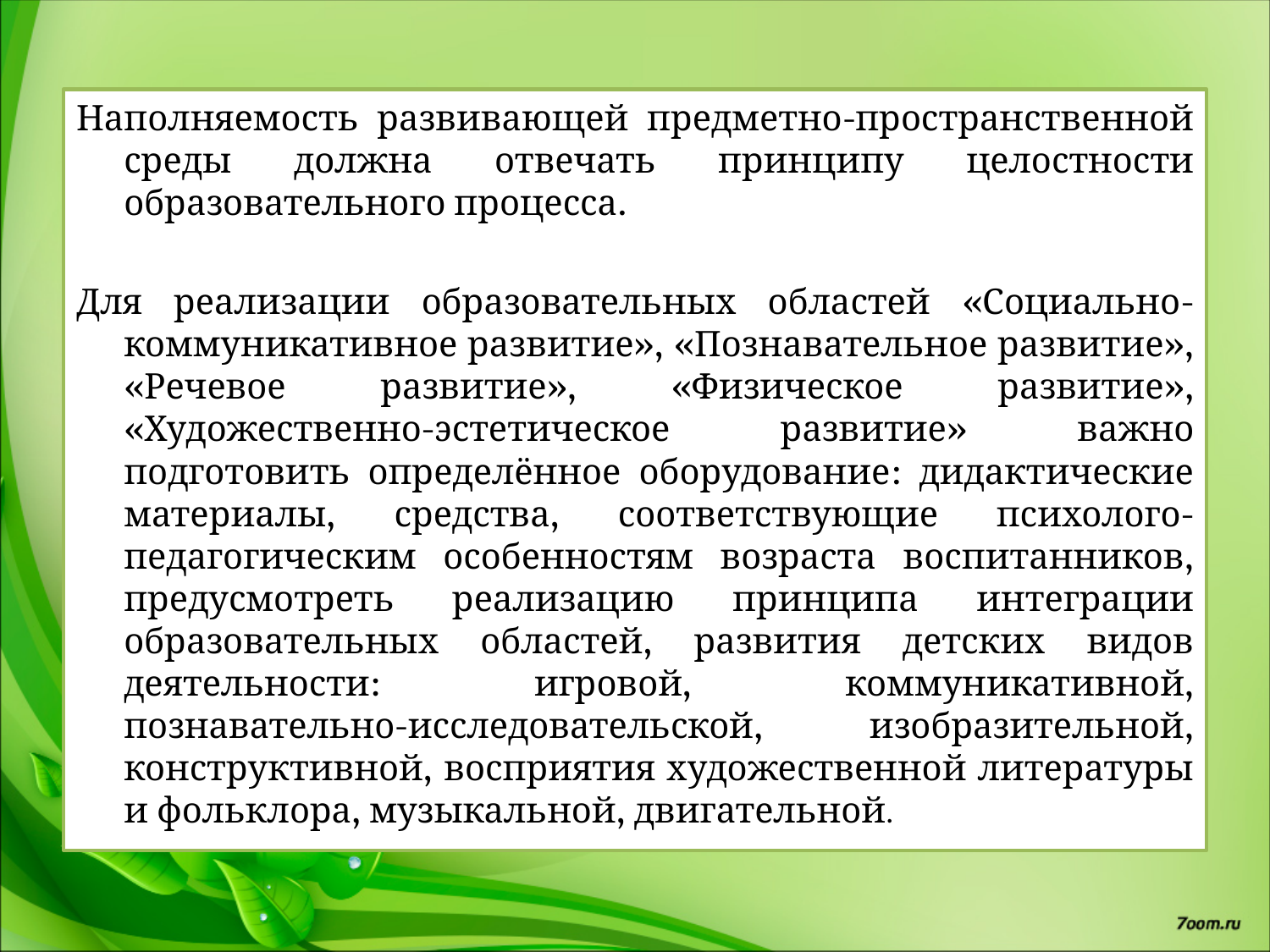

Наполняемость развивающей предметно-пространственной среды должна отвечать принципу целостности образовательного процесса.

Для реализации образовательных областей «Социально-коммуникативное развитие», «Познавательное развитие», «Речевое развитие», «Физическое развитие», «Художественно-эстетическое развитие» важно подготовить определённое оборудование: дидактические материалы, средства, соответствующие психолого-педагогическим особенностям возраста воспитанников, предусмотреть реализацию принципа интеграции образовательных областей, развития детских видов деятельности: игровой, коммуникативной, познавательно-исследовательской, изобразительной, конструктивной, восприятия художественной литературы и фольклора, музыкальной, двигательной.